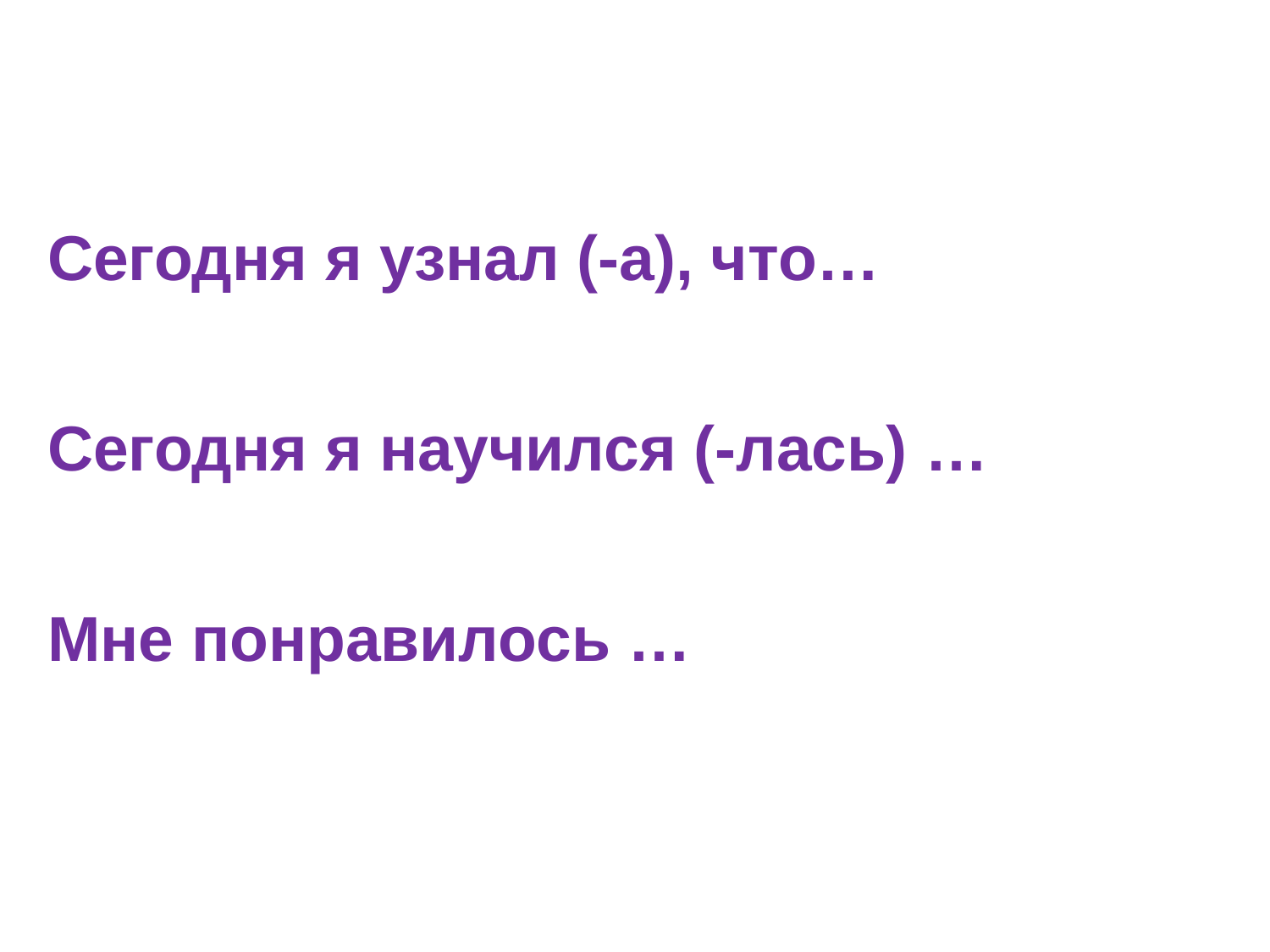

Сегодня я узнал (-а), что…
Сегодня я научился (-лась) …
Мне понравилось …